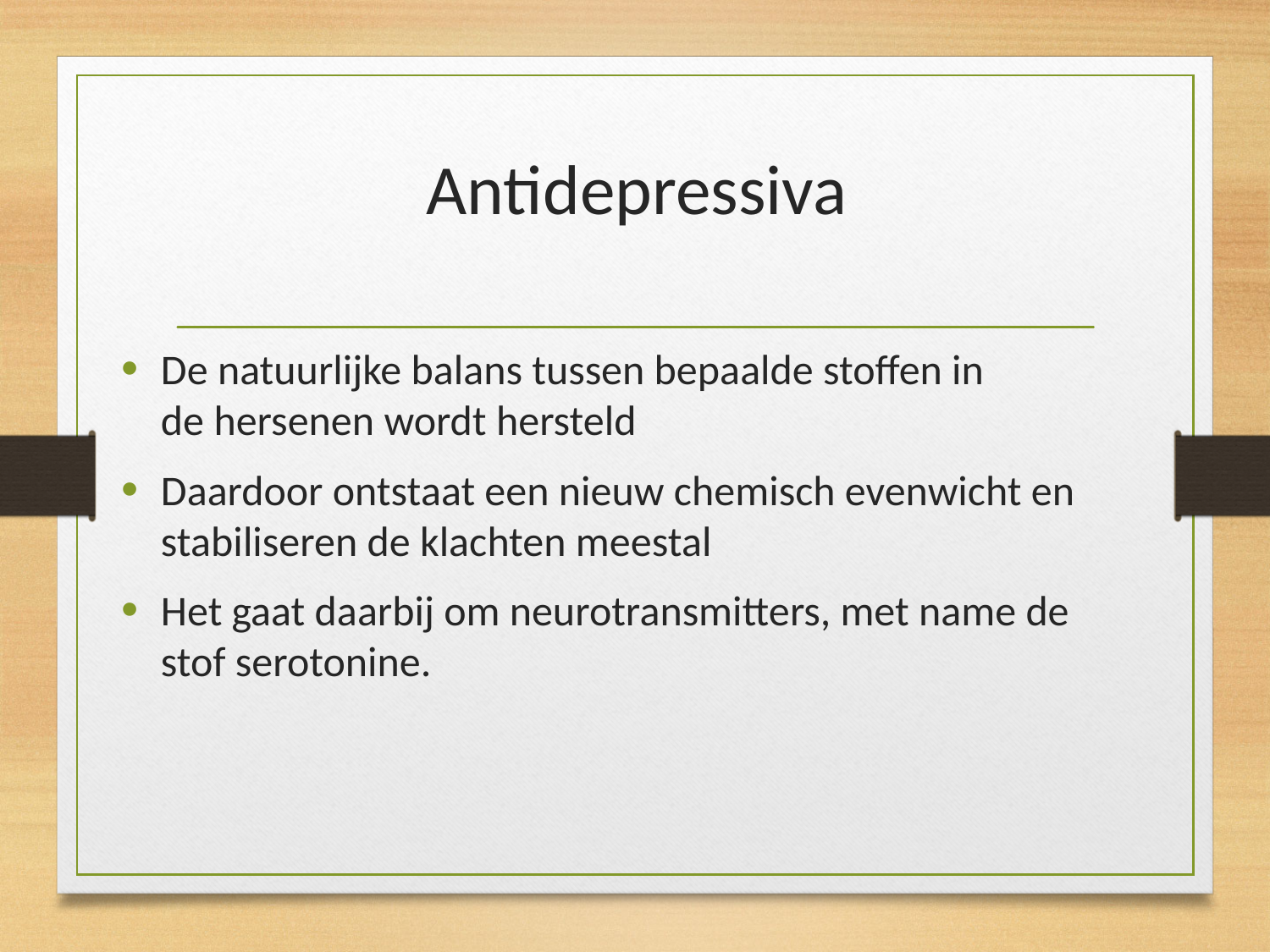

# Antidepressiva
De natuurlijke balans tussen bepaalde stoffen in de hersenen wordt hersteld
Daardoor ontstaat een nieuw chemisch evenwicht en
stabiliseren de klachten meestal
Het gaat daarbij om neurotransmitters, met name de stof serotonine.